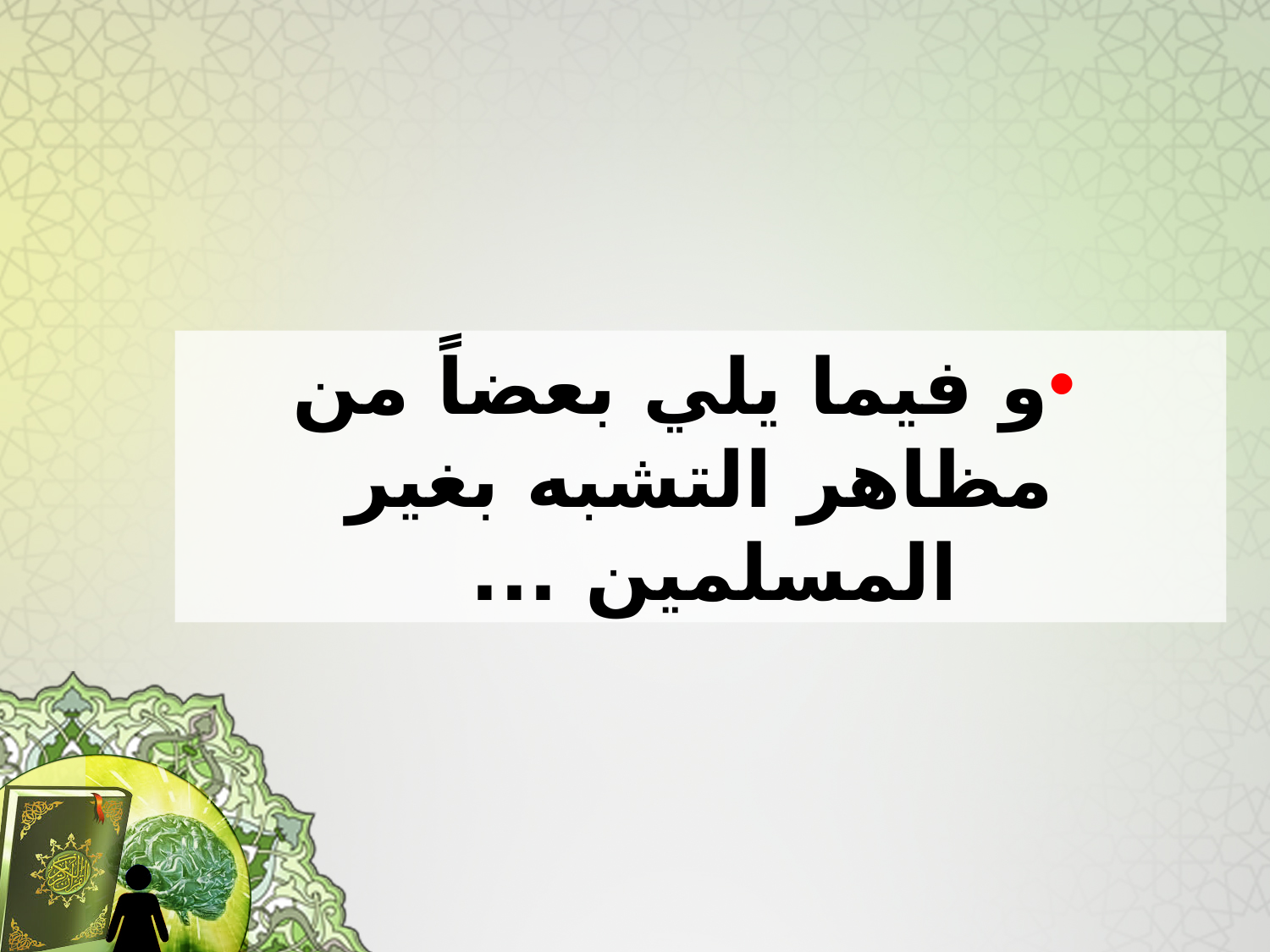

# و فيما يلي بعضاً من مظاهر التشبه بغير المسلمين ...